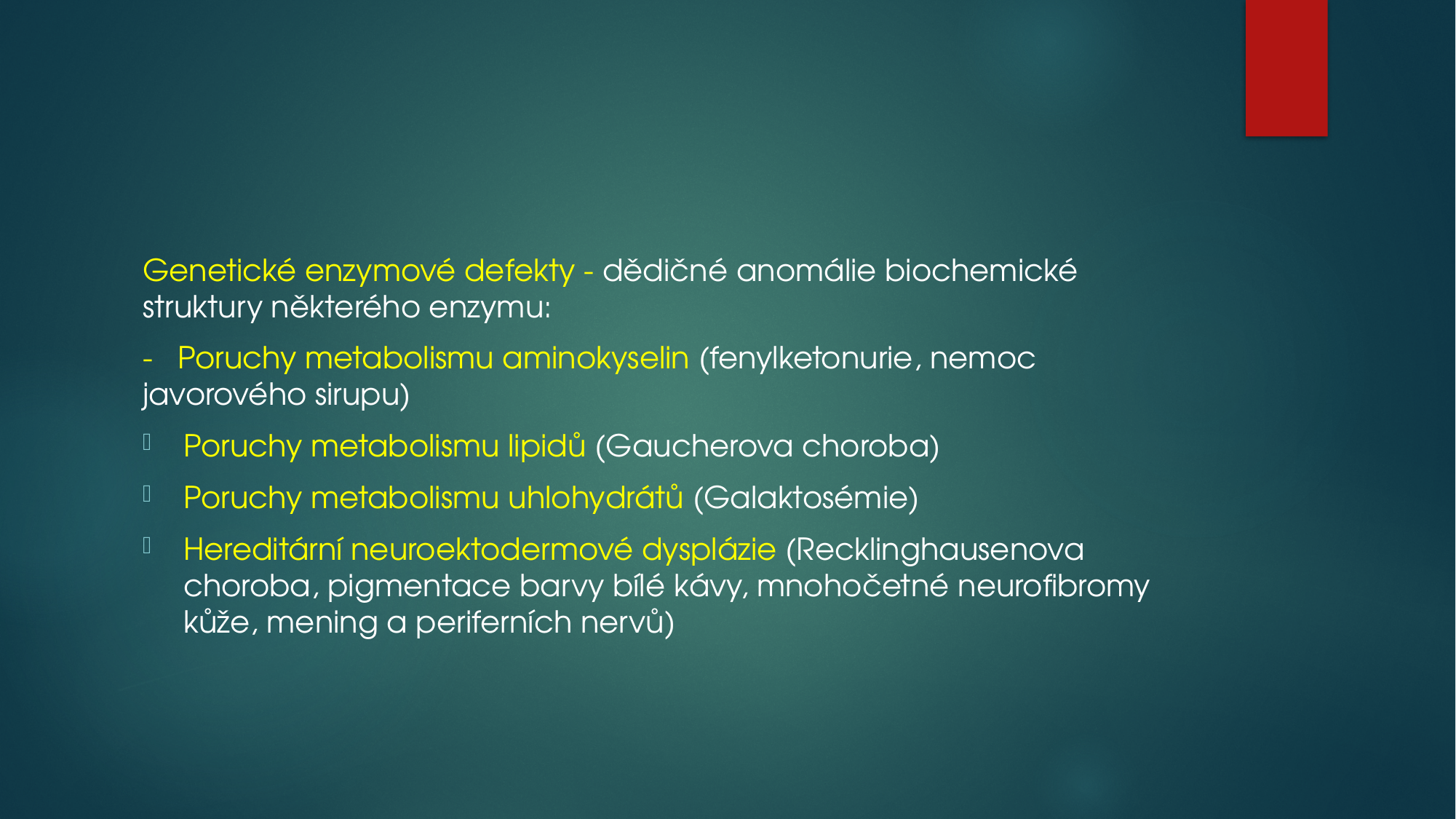

#
Genetické enzymové defekty - dědičné anomálie biochemické struktury některého enzymu:
-   Poruchy metabolismu aminokyselin (fenylketonurie, nemoc javorového sirupu)
Poruchy metabolismu lipidů (Gaucherova choroba)
Poruchy metabolismu uhlohydrátů (Galaktosémie)
Hereditární neuroektodermové dysplázie (Recklinghausenova choroba, pigmentace barvy bílé kávy, mnohočetné neurofibromy kůže, mening a periferních nervů)